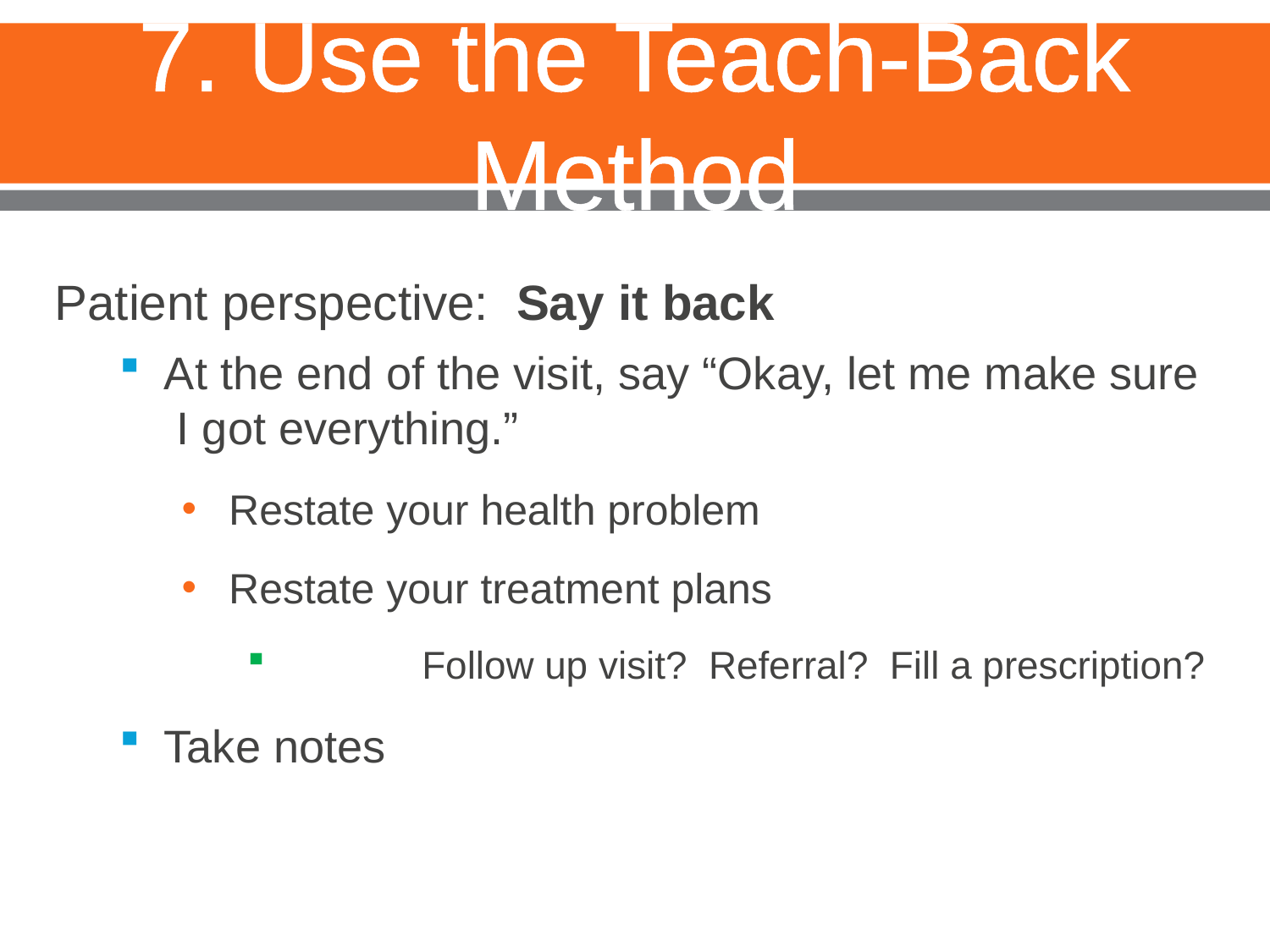

# 7. Use the Teach-Back Method
Patient perspective:  Say it back
At the end of the visit, say “Okay, let me make sure  I got everything.”
Restate your health problem
Restate your treatment plans
	Follow up visit?  Referral?  Fill a prescription?
Take notes